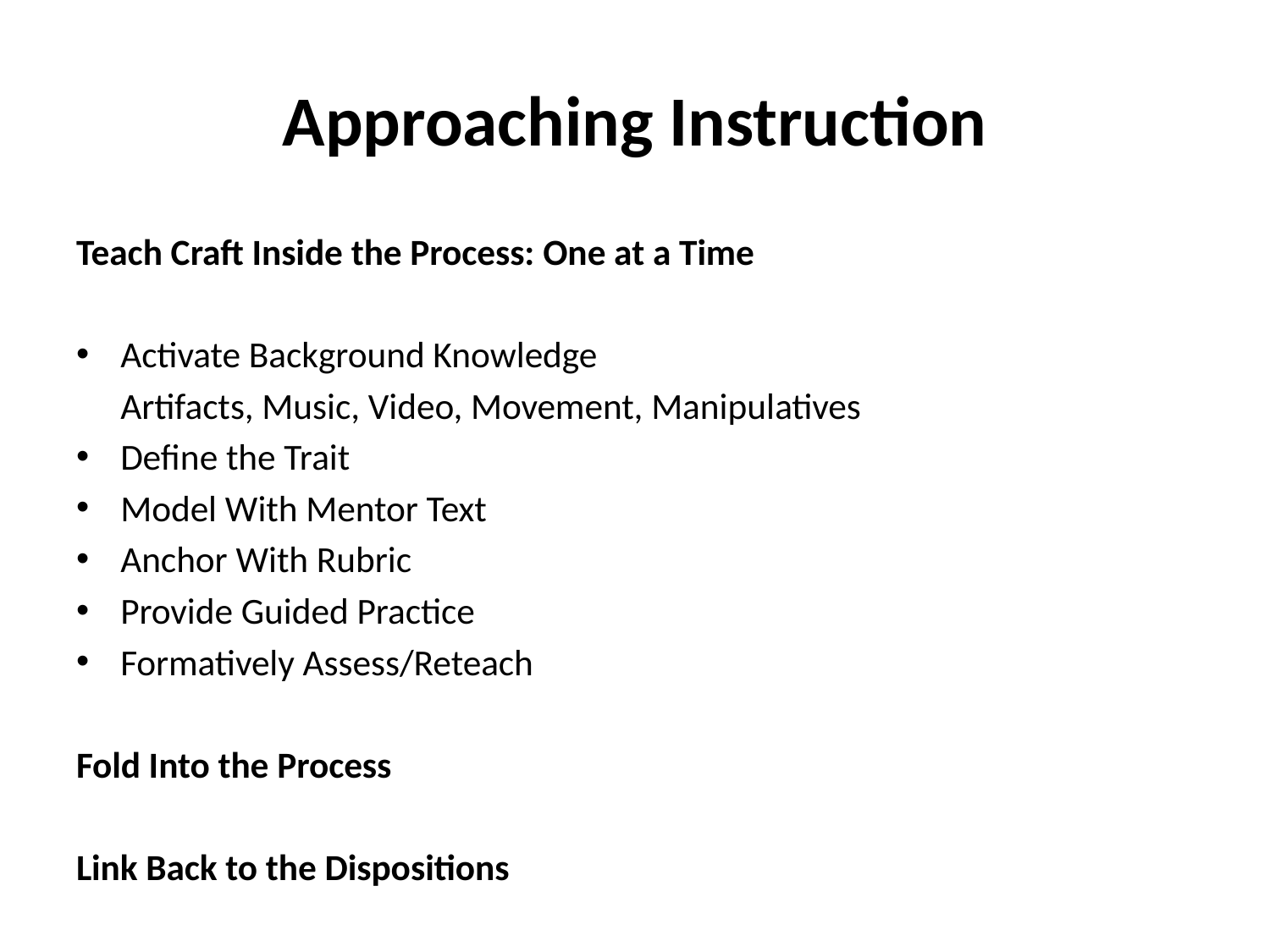

# Approaching Instruction
Teach Craft Inside the Process: One at a Time

Activate Background Knowledge
	Artifacts, Music, Video, Movement, Manipulatives
Define the Trait
Model With Mentor Text
Anchor With Rubric
Provide Guided Practice
Formatively Assess/Reteach

Fold Into the Process

Link Back to the Dispositions